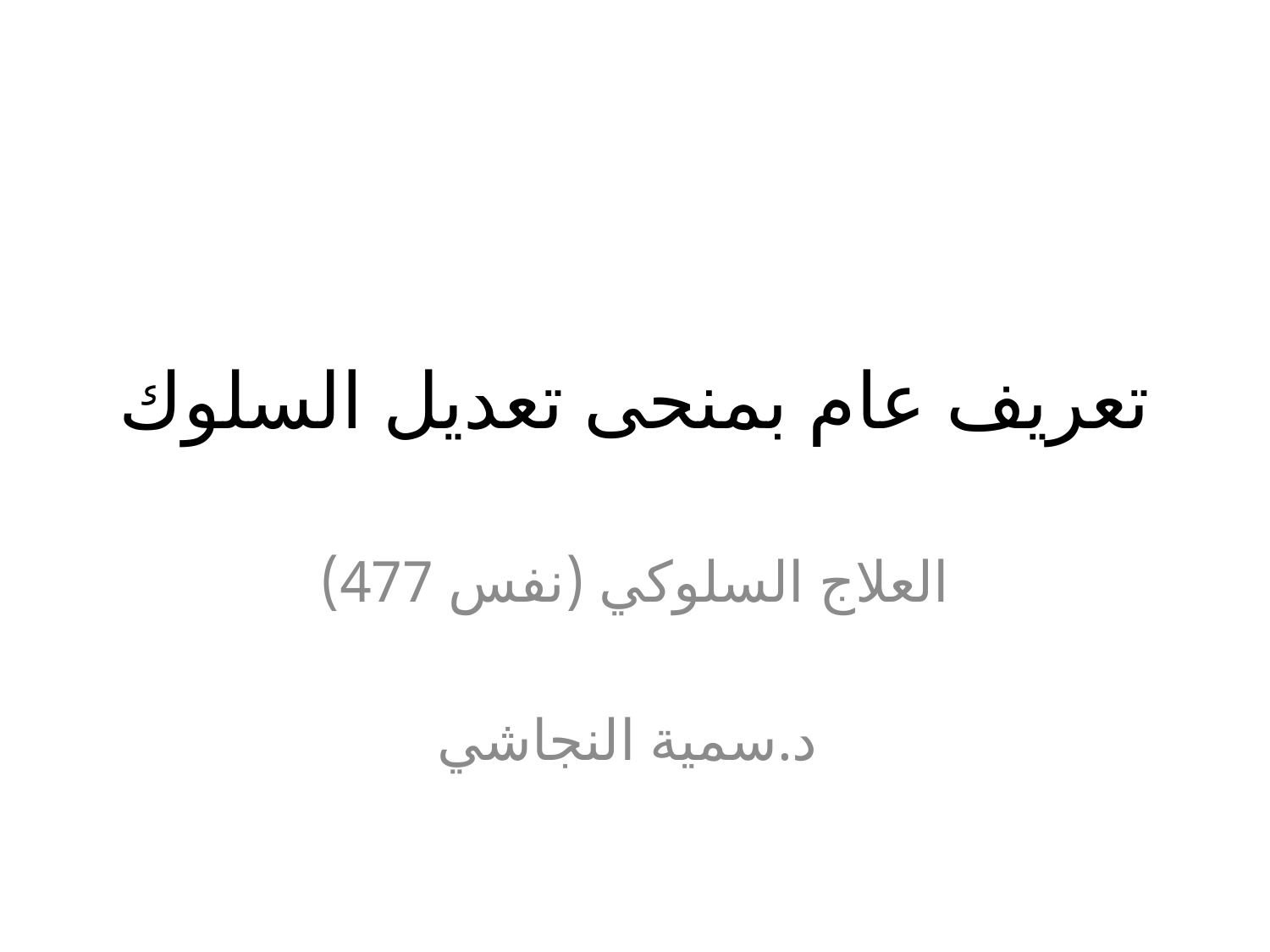

# تعريف عام بمنحى تعديل السلوك
العلاج السلوكي (نفس 477)

د.سمية النجاشي